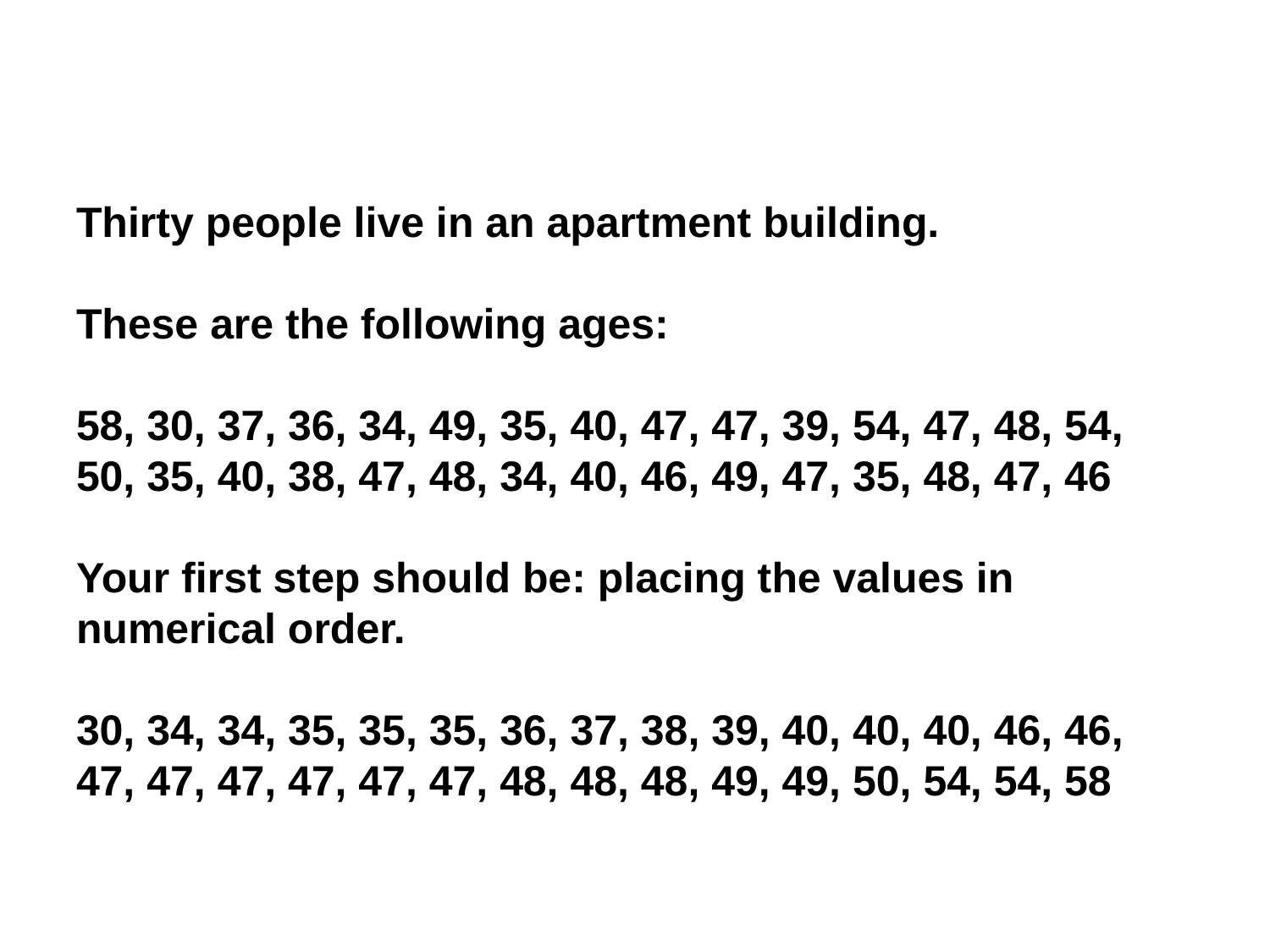

Thirty people live in an apartment building.

These are the following ages:

58, 30, 37, 36, 34, 49, 35, 40, 47, 47, 39, 54, 47, 48, 54, 50, 35, 40, 38, 47, 48, 34, 40, 46, 49, 47, 35, 48, 47, 46

Your first step should be: placing the values in numerical order.

30, 34, 34, 35, 35, 35, 36, 37, 38, 39, 40, 40, 40, 46, 46, 47, 47, 47, 47, 47, 47, 48, 48, 48, 49, 49, 50, 54, 54, 58